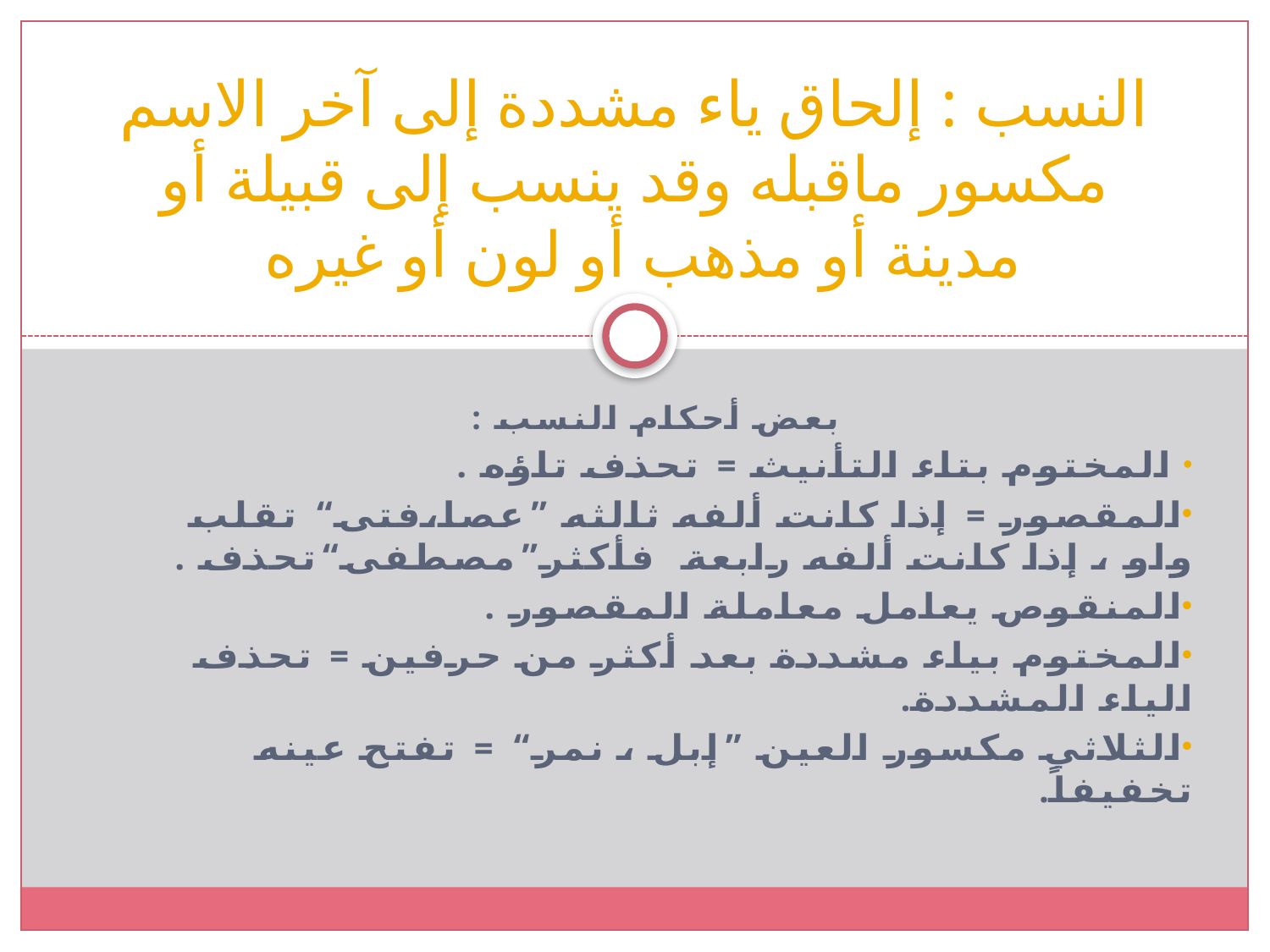

# النسب : إلحاق ياء مشددة إلى آخر الاسم مكسور ماقبله وقد ينسب إلى قبيلة أو مدينة أو مذهب أو لون أو غيره
بعض أحكام النسب :
 المختوم بتاء التأنيث = تحذف تاؤه .
المقصور = إذا كانت ألفه ثالثه ”عصا،فتى“ تقلب واو ، إذا كانت ألفه رابعة  فأكثر”مصطفى“تحذف .
المنقوص يعامل معاملة المقصور .
المختوم بياء مشددة بعد أكثر من حرفين = تحذف الياء المشددة.
الثلاثي مكسور العين ”إبل ، نمر“ = تفتح عينه تخفيفاً.